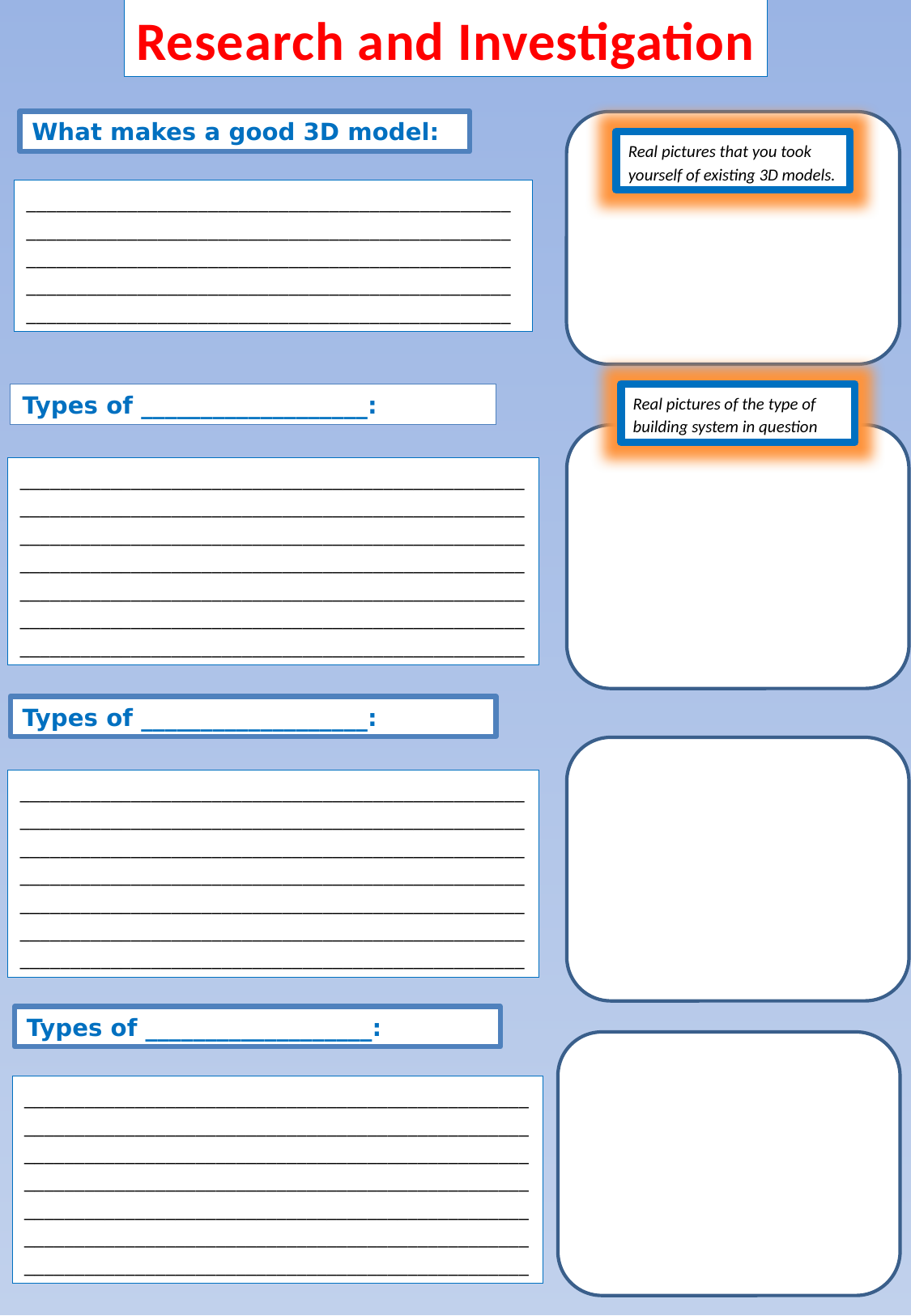

Research and Investigation
What makes a good 3D model:

Real pictures that you took yourself of existing 3D models.
________________________________________________________________________________________________________________________________________________________________________________________________________________________________________________
Types of ___________________:
Real pictures of the type of building system in question

______________________________________________________________________________________________________________________________________________________________________________________________________________________________________________________________________________________________________________________________________________________________
Types of ___________________:

______________________________________________________________________________________________________________________________________________________________________________________________________________________________________________________________________________________________________________________________________________________________
Types of ___________________:

______________________________________________________________________________________________________________________________________________________________________________________________________________________________________________________________________________________________________________________________________________________________